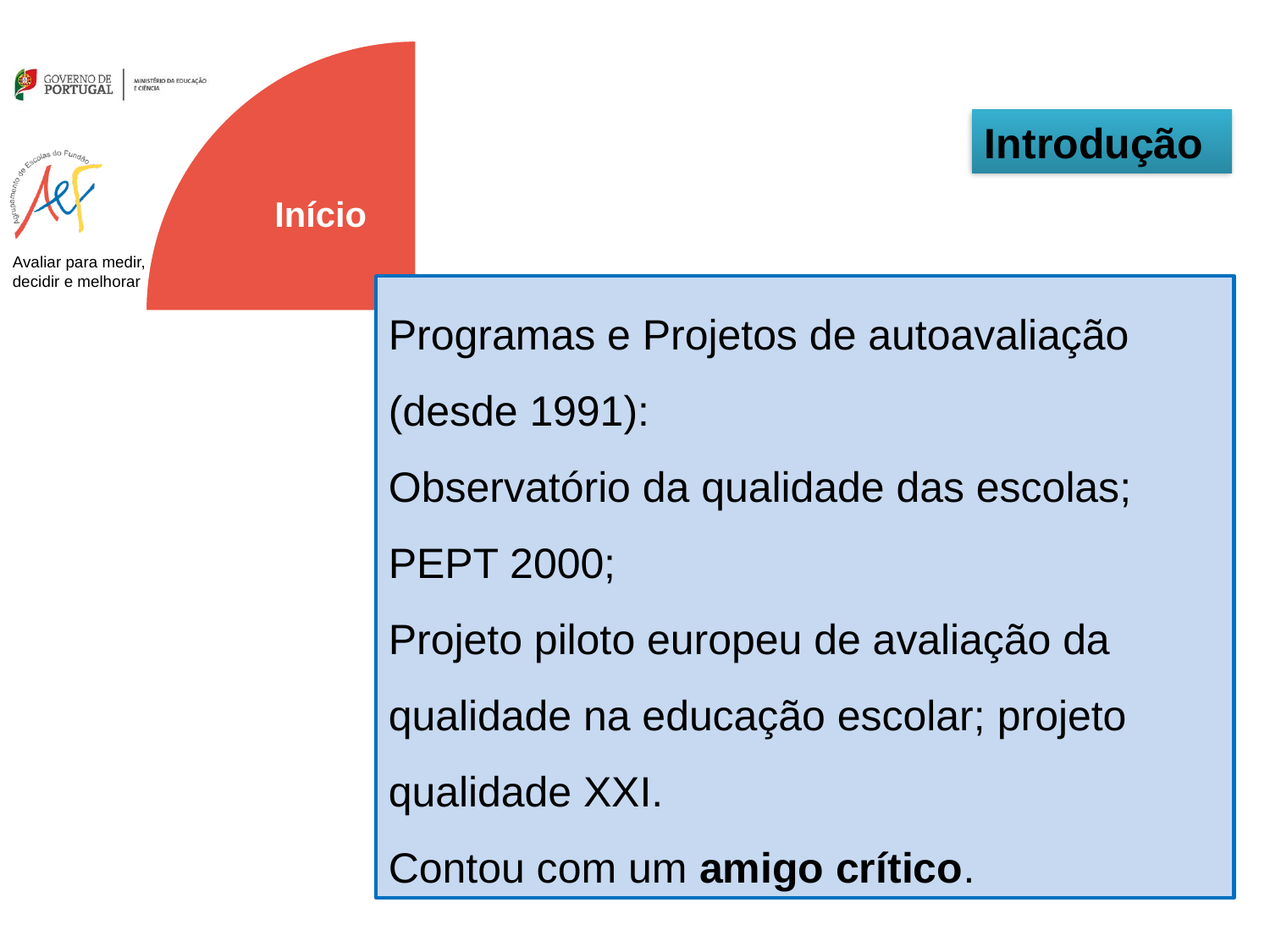

Início
Introdução
Programas e Projetos de autoavaliação (desde 1991):
Observatório da qualidade das escolas; PEPT 2000;
Projeto piloto europeu de avaliação da qualidade na educação escolar; projeto qualidade XXI.
Contou com um amigo crítico.